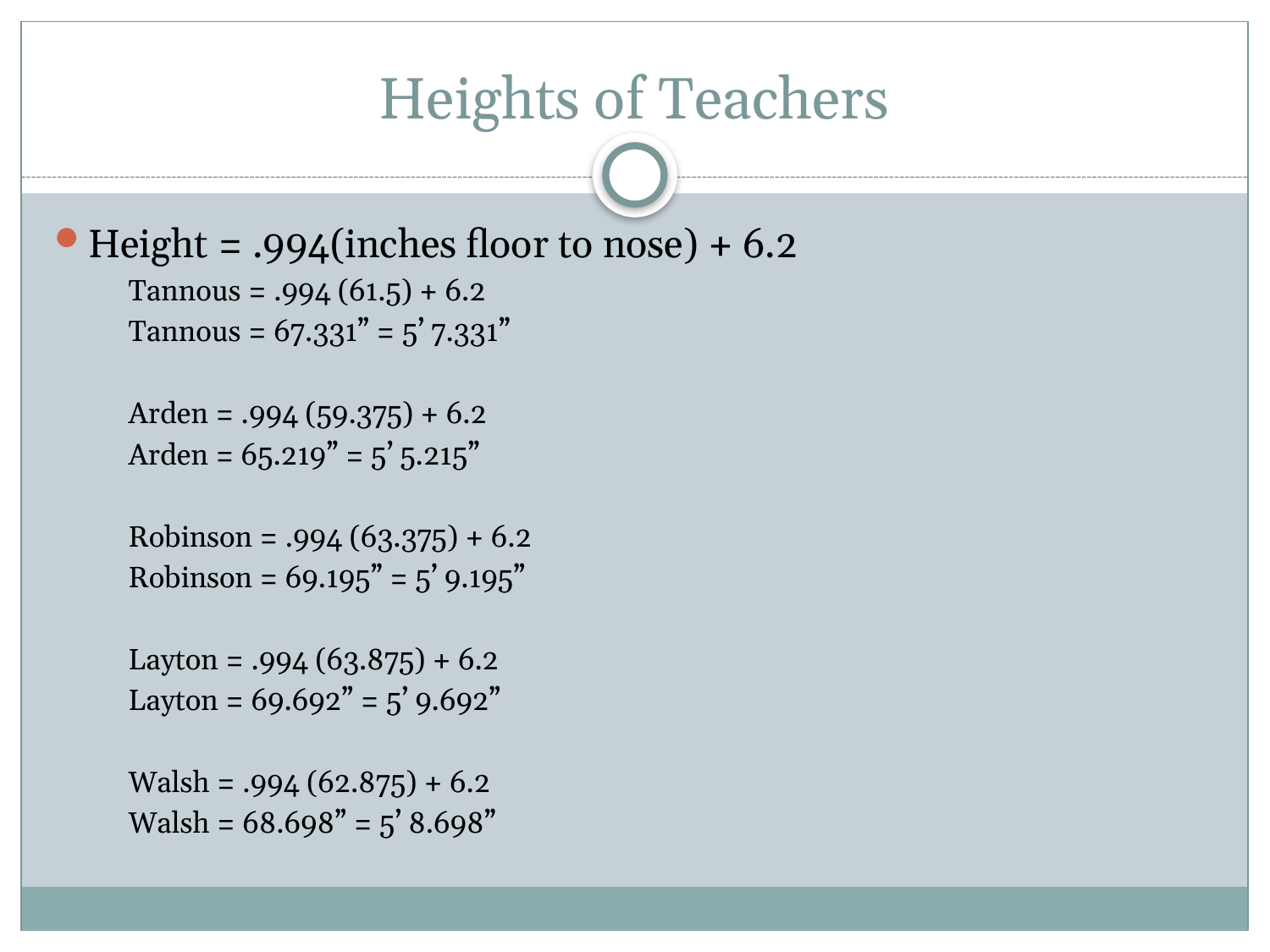

# Heights of Teachers
Height = .994(inches floor to nose) + 6.2
Tannous = .994 (61.5) + 6.2
Tannous = 67.331” = 5’ 7.331”

Arden = .994 (59.375) + 6.2
Arden = 65.219” = 5’ 5.215”

Robinson = .994 (63.375) + 6.2
Robinson = 69.195” = 5’ 9.195”

Layton = .994 (63.875) + 6.2
Layton = 69.692” = 5’ 9.692”

Walsh = .994 (62.875) + 6.2
Walsh = 68.698” = 5’ 8.698”